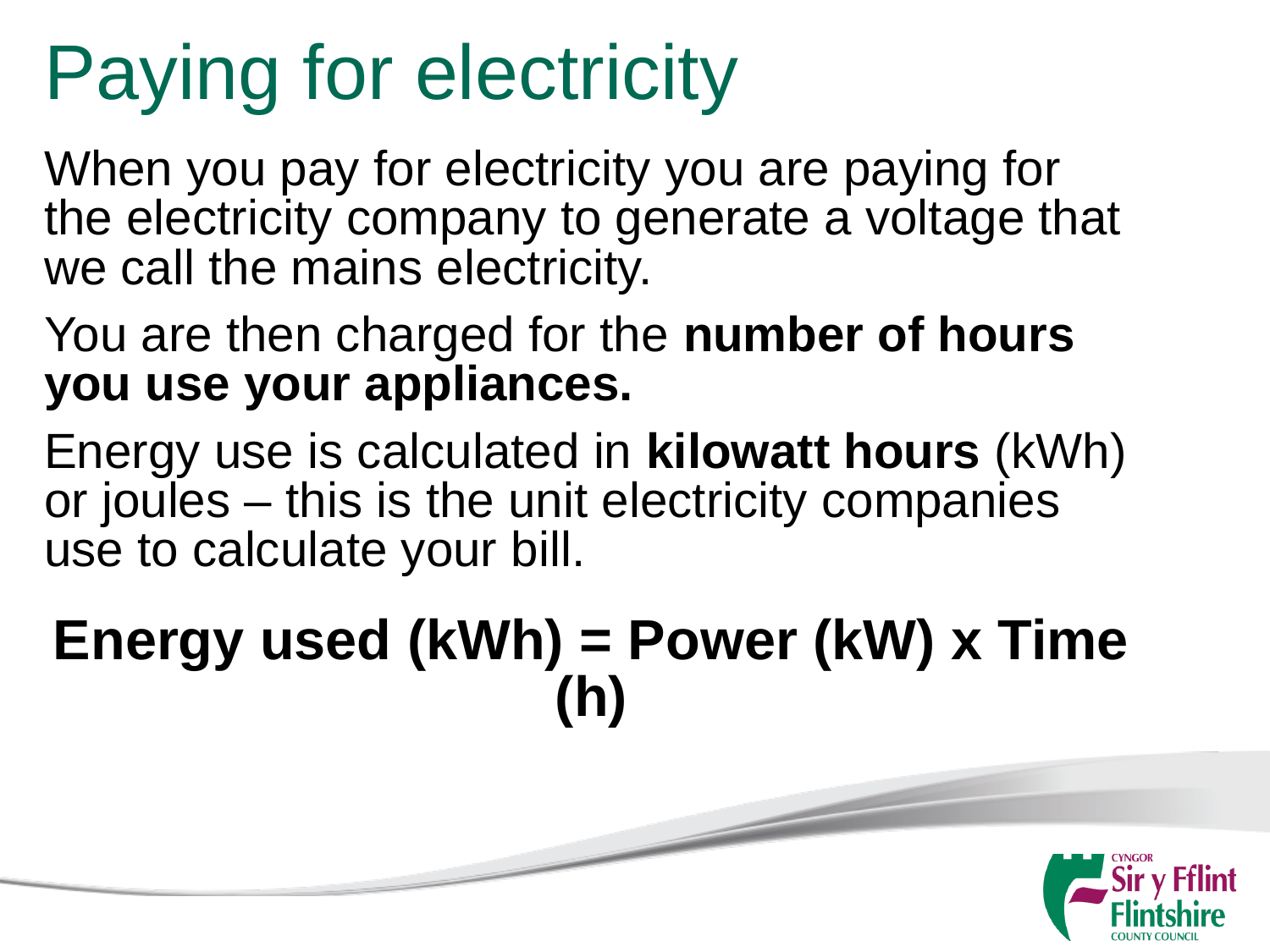

# Paying for electricity
When you pay for electricity you are paying for the electricity company to generate a voltage that we call the mains electricity.
You are then charged for the number of hours you use your appliances.
Energy use is calculated in kilowatt hours (kWh) or joules – this is the unit electricity companies use to calculate your bill.

Energy used (kWh) = Power (kW) x Time (h)